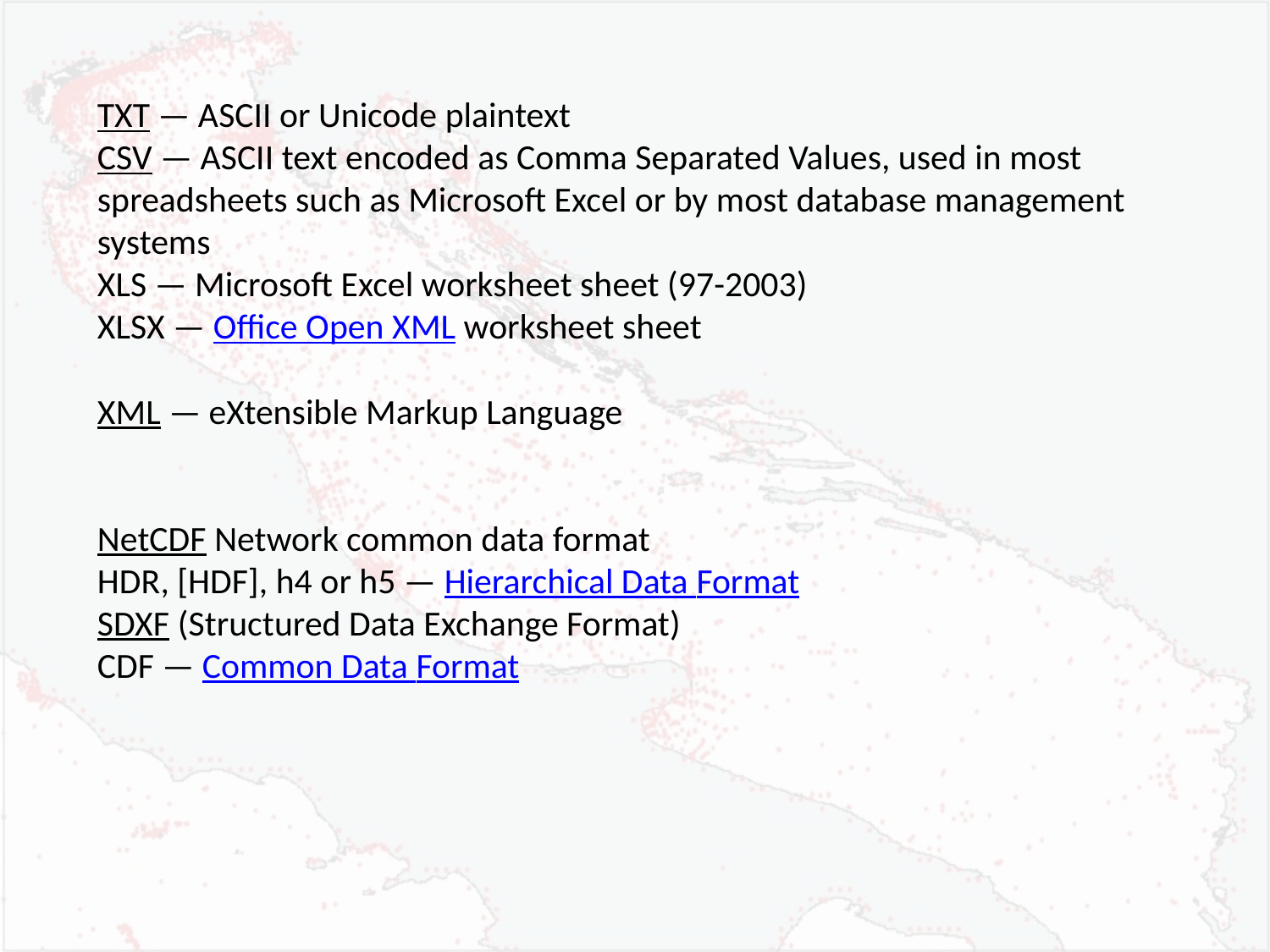

TXT — ASCII or Unicode plaintext
CSV — ASCII text encoded as Comma Separated Values, used in most spreadsheets such as Microsoft Excel or by most database management systems
XLS — Microsoft Excel worksheet sheet (97-2003)
XLSX — Office Open XML worksheet sheet

XML — eXtensible Markup Language

NetCDF Network common data format
HDR, [HDF], h4 or h5 — Hierarchical Data Format
SDXF (Structured Data Exchange Format)
CDF — Common Data Format